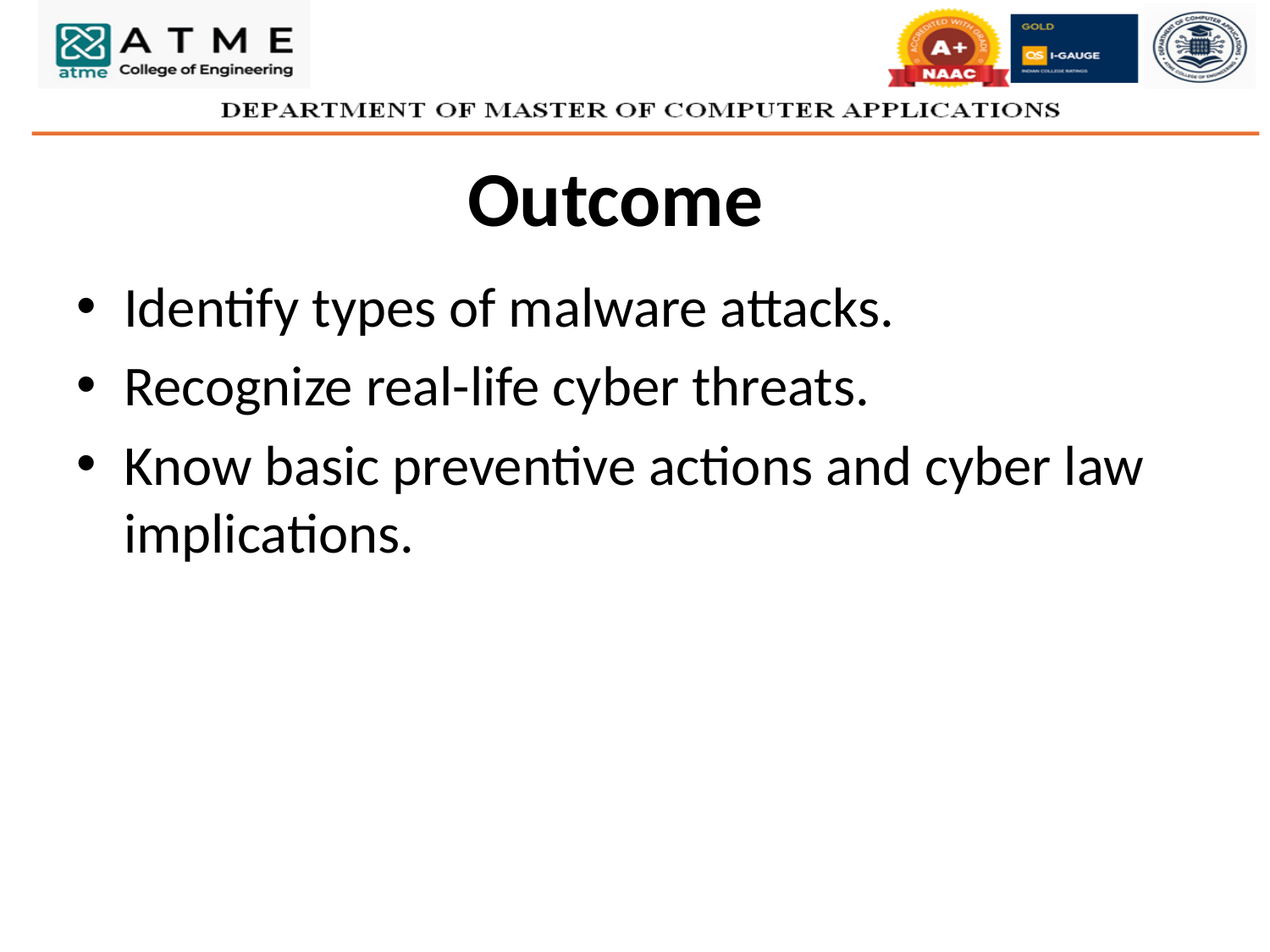

# Outcome
Identify types of malware attacks.
Recognize real-life cyber threats.
Know basic preventive actions and cyber law implications.